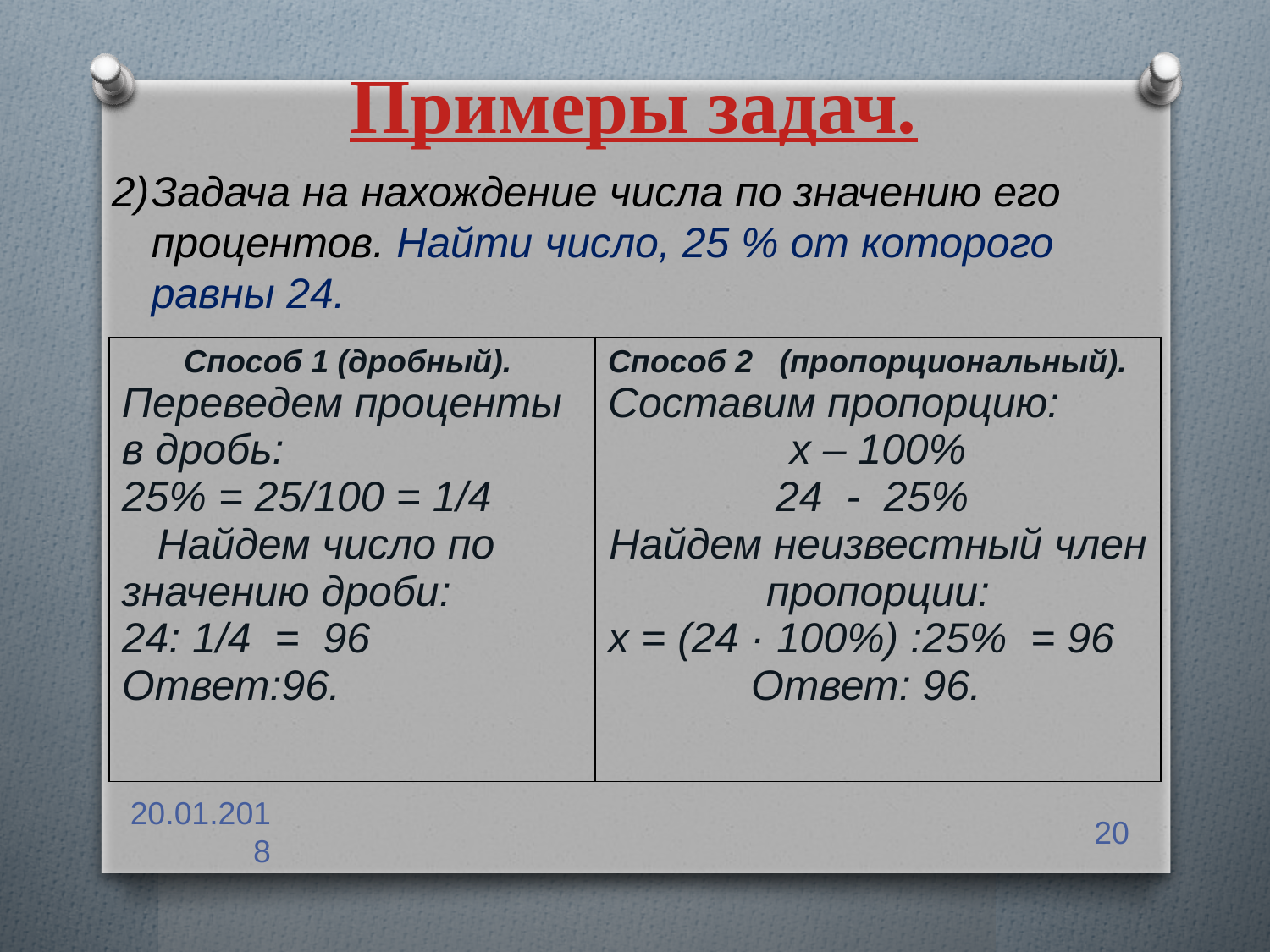

Примеры задач.
2)
Задача на нахождение числа по значению его процентов. Найти число, 25 % от которого равны 24.
| Способ 1 (дробный). Переведем проценты в дробь: 25% = 25/100 = 1/4 Найдем число по значению дроби: 24: 1/4 = 96 Ответ:96. | Способ 2 (пропорциональный). Составим пропорцию: х – 100% 24 - 25% Найдем неизвестный член пропорции: х = (24 · 100%) :25% = 96 Ответ: 96. |
| --- | --- |
20.01.2018
20